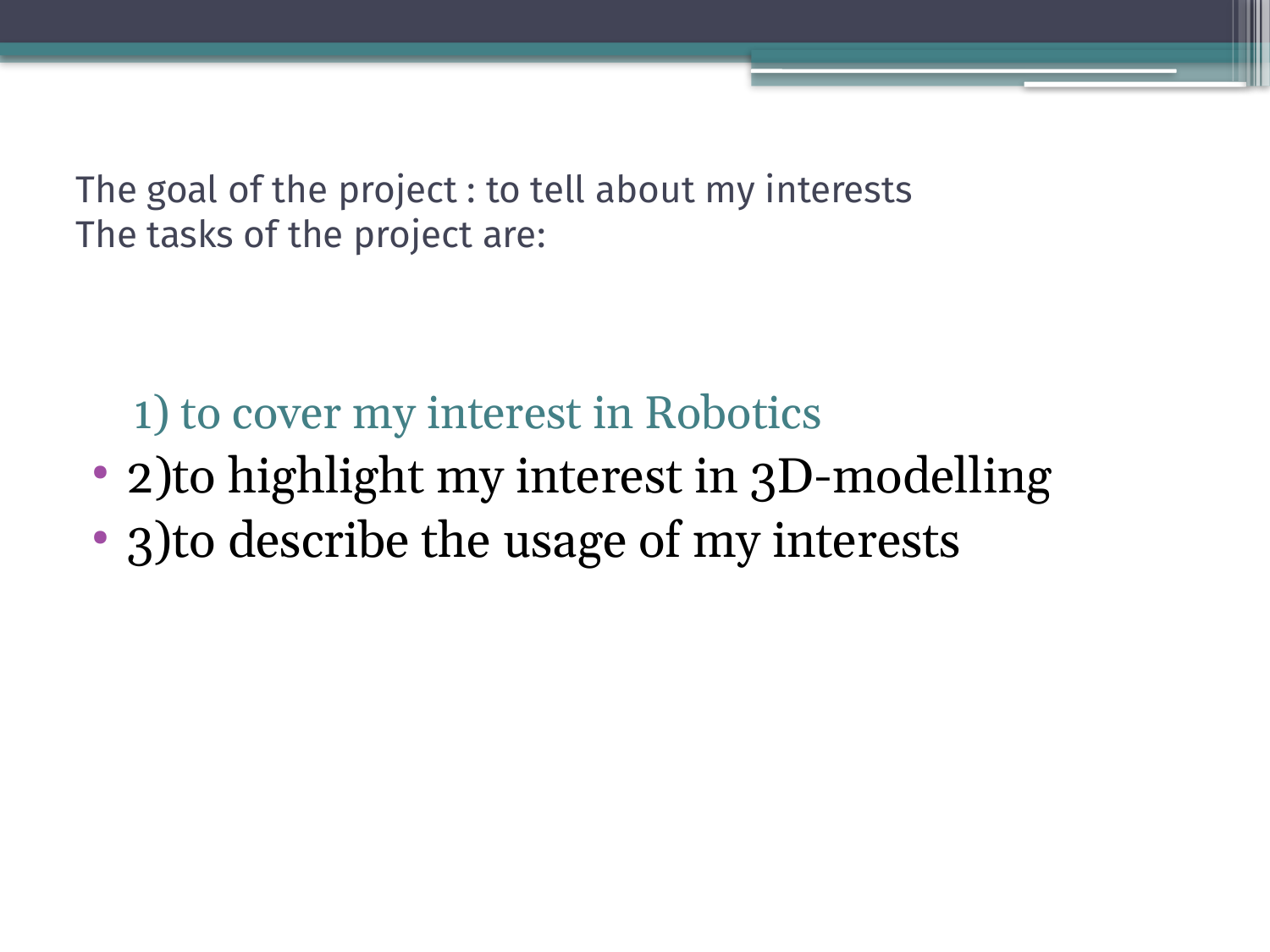

# The goal of the project : to tell about my interests The tasks of the project are:

1) to cover my interest in Robotics
2)to highlight my interest in 3D-modelling
3)to describe the usage of my interests